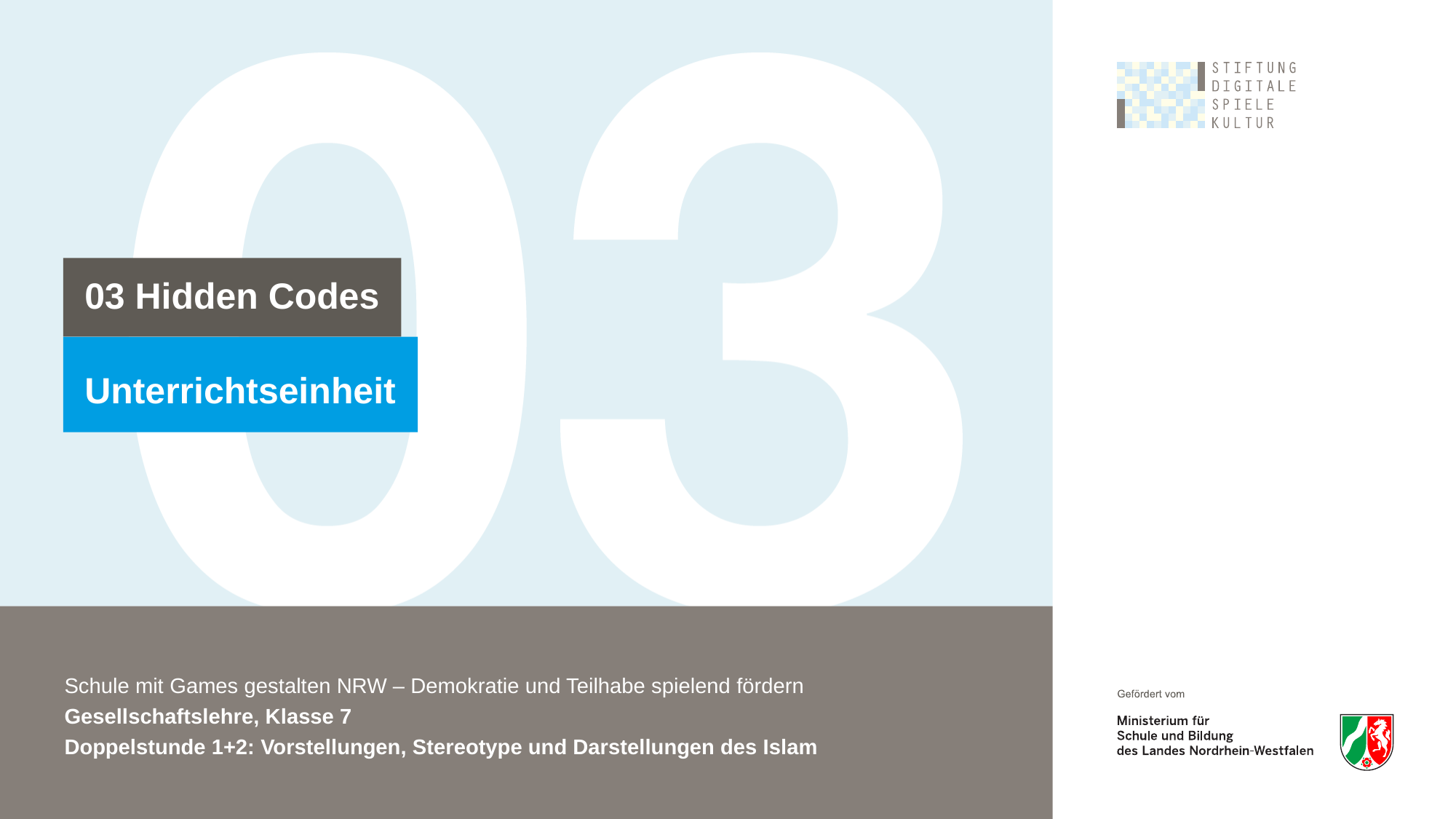

Schule mit Games gestalten NRW – Demokratie und Teilhabe spielend fördern
Gesellschaftslehre, Klasse 7
Doppelstunde 1+2: Vorstellungen, Stereotype und Darstellungen des Islam